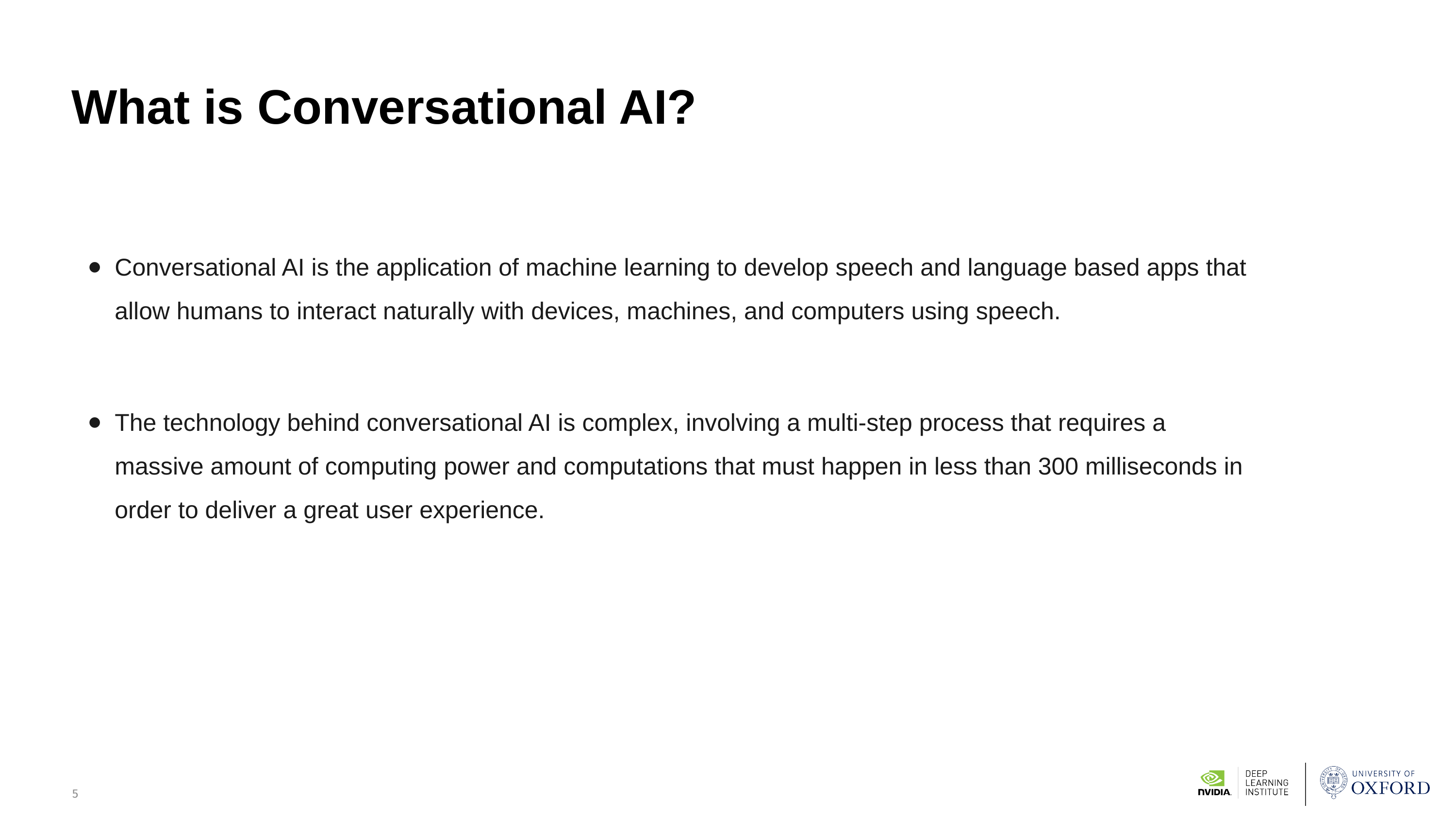

# What is Conversational AI?
Conversational AI is the application of machine learning to develop speech and language based apps that allow humans to interact naturally with devices, machines, and computers using speech.

The technology behind conversational AI is complex, involving a multi-step process that requires a massive amount of computing power and computations that must happen in less than 300 milliseconds in order to deliver a great user experience.